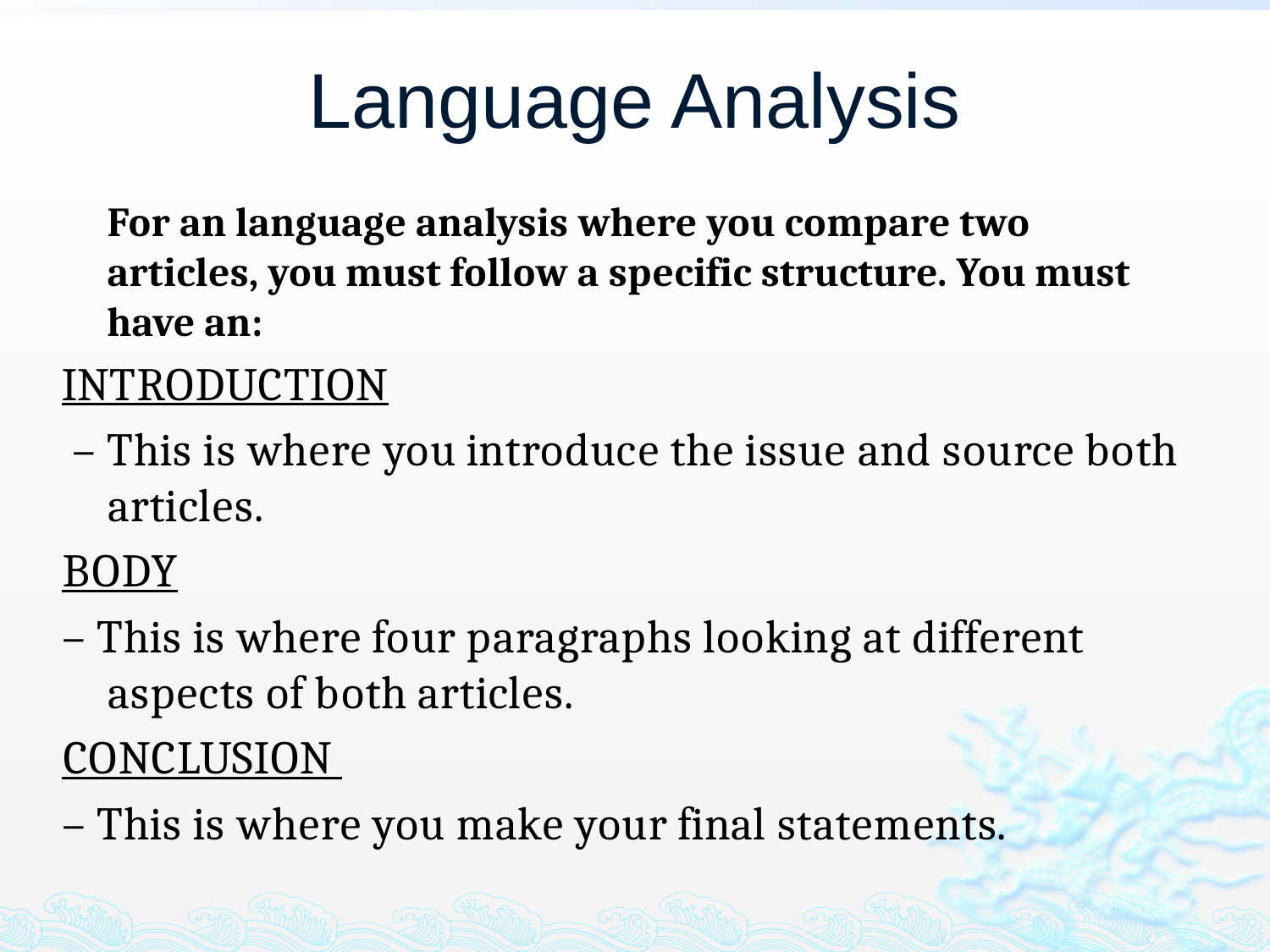

# Language Analysis

	For an language analysis where you compare two articles, you must follow a specific structure. You must have an:
INTRODUCTION
 – This is where you introduce the issue and source both articles.
BODY
– This is where four paragraphs looking at different aspects of both articles.
CONCLUSION
– This is where you make your final statements.